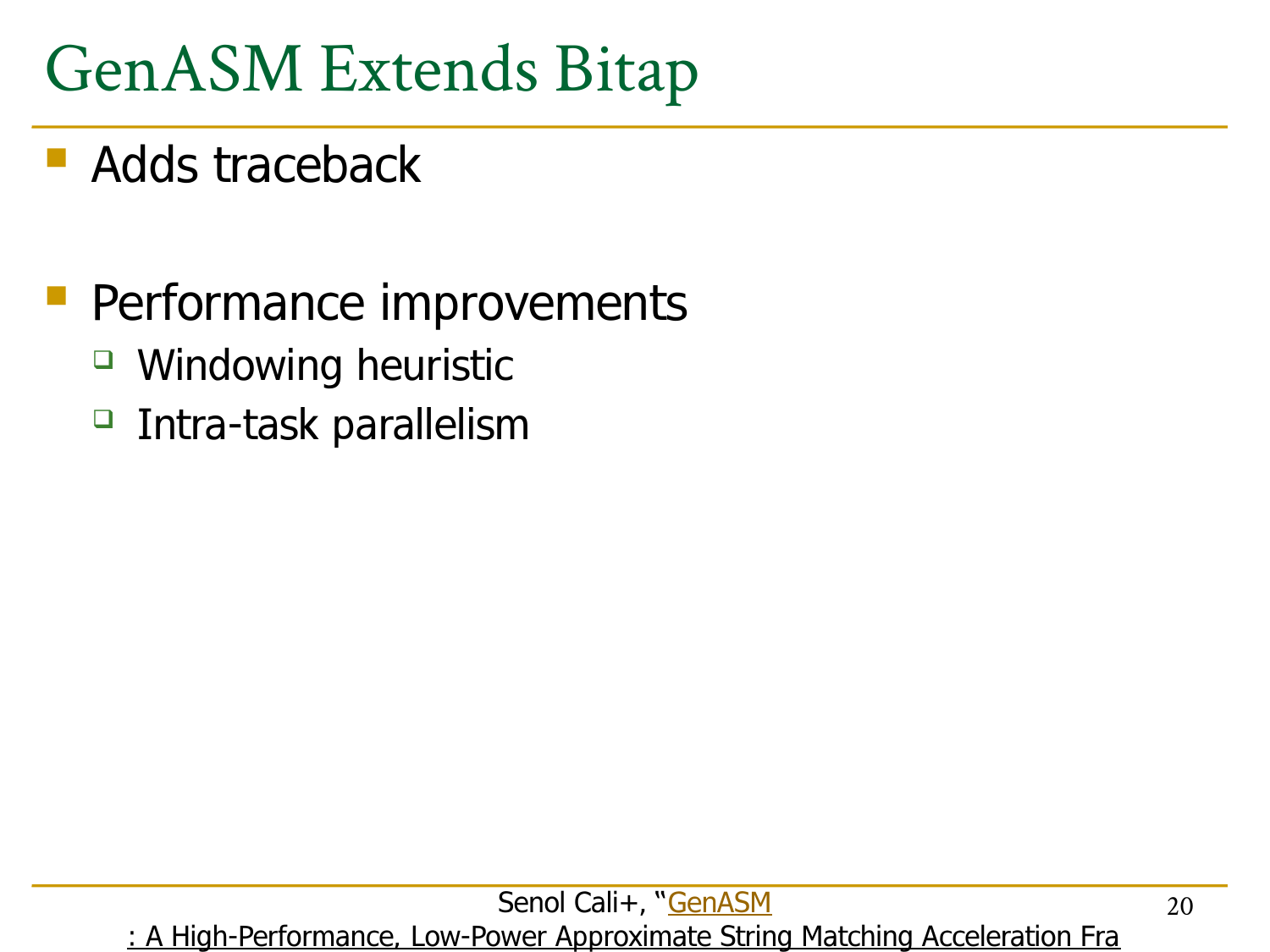

# GenASM Extends Bitap
Adds traceback

Performance improvements
Windowing heuristic
Intra-task parallelism
20
Senol Cali+, “GenASM: A High-Performance, Low-Power Approximate String Matching Acceleration Framework for Genome Sequence Analysis”, MICRO 2020